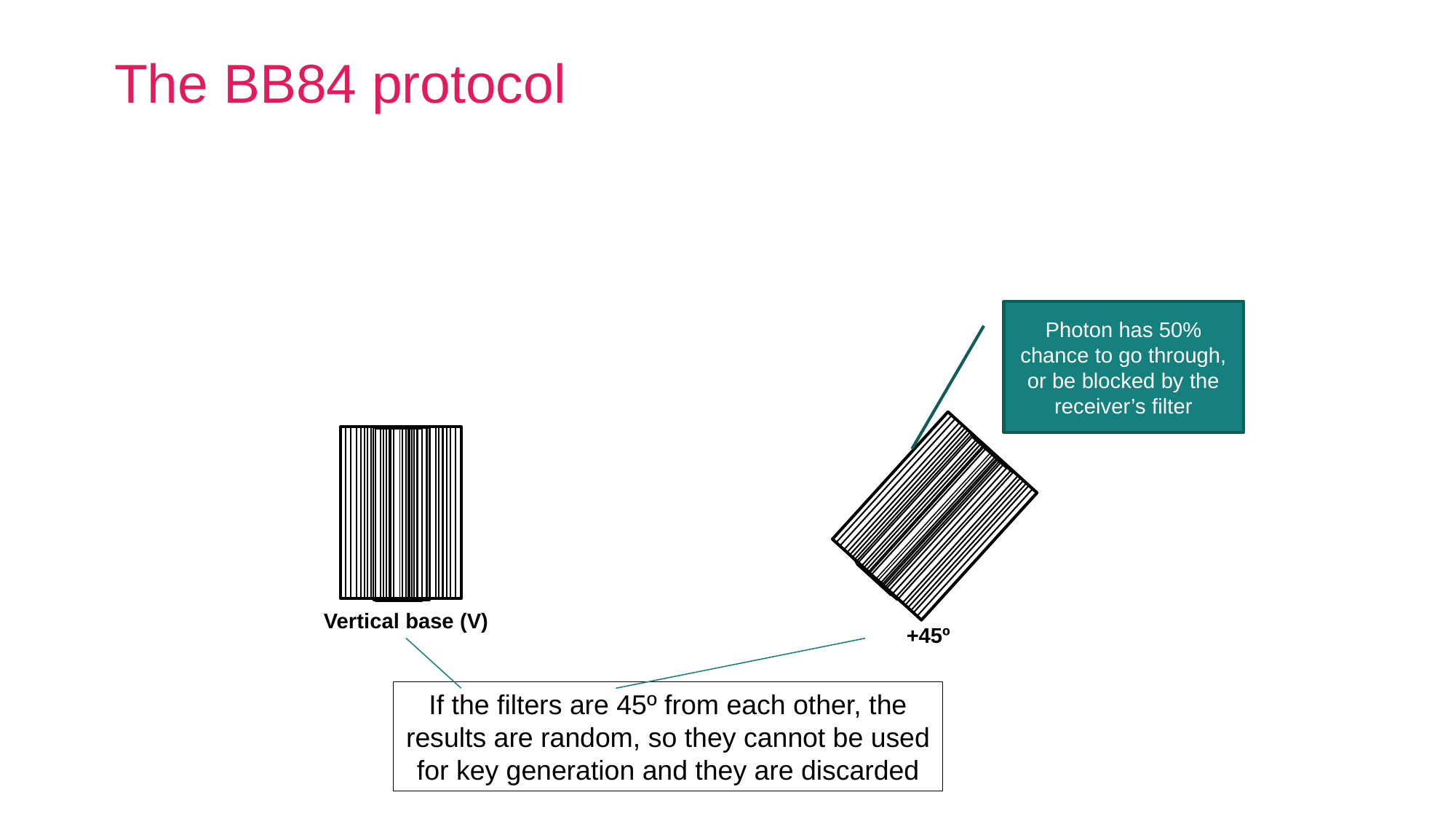

# The BB84 protocol
Photon has 50% chance to go through, or be blocked by the receiver’s filter

Vertical base (V)
+45º
If the filters are 45º from each other, the results are random, so they cannot be used for key generation and they are discarded